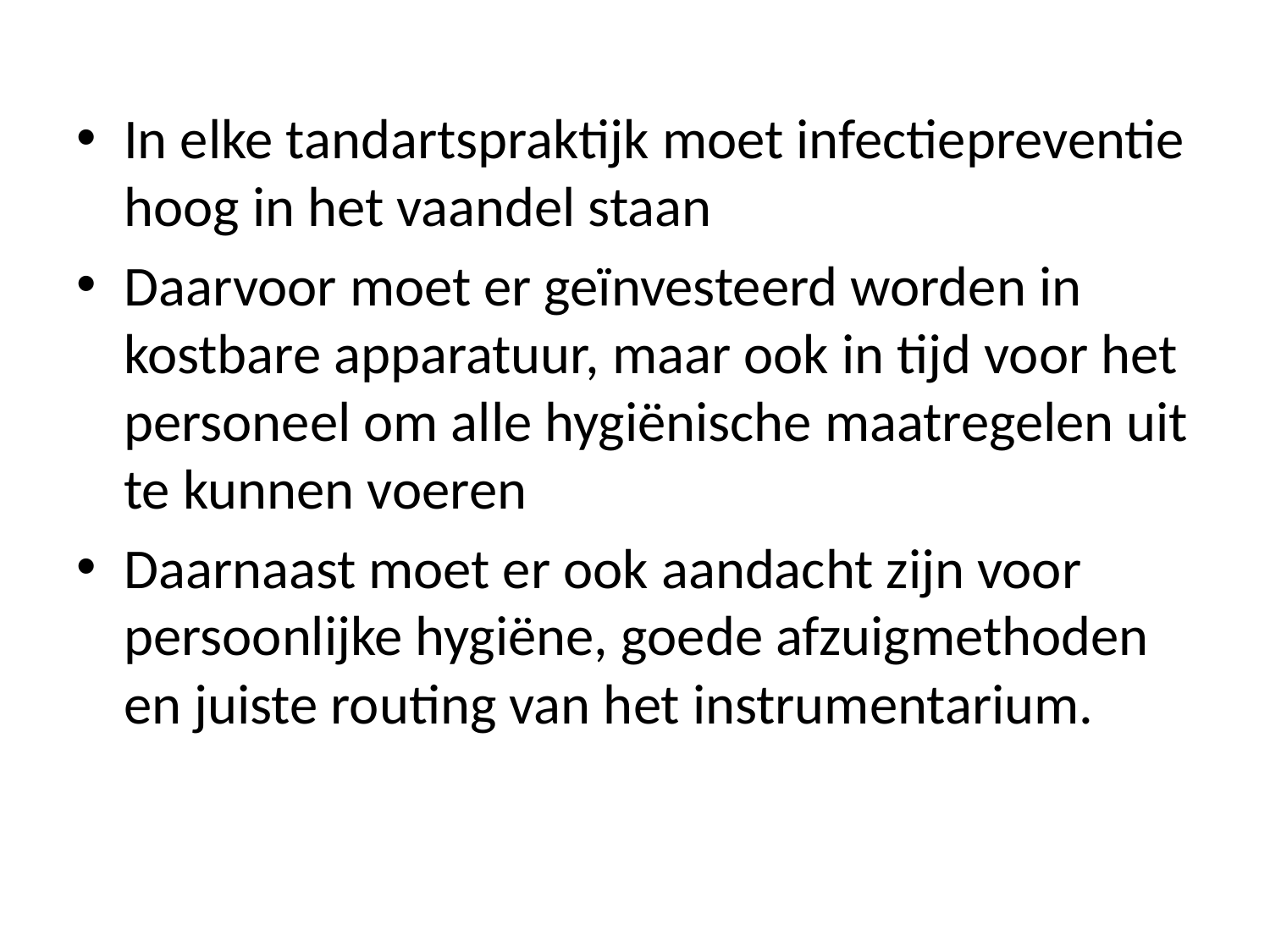

In elke tandartspraktijk moet infectiepreventie hoog in het vaandel staan
Daarvoor moet er geïnvesteerd worden in kostbare apparatuur, maar ook in tijd voor het personeel om alle hygiënische maatregelen uit te kunnen voeren
Daarnaast moet er ook aandacht zijn voor persoonlijke hygiëne, goede afzuigmethoden en juiste routing van het instrumentarium.